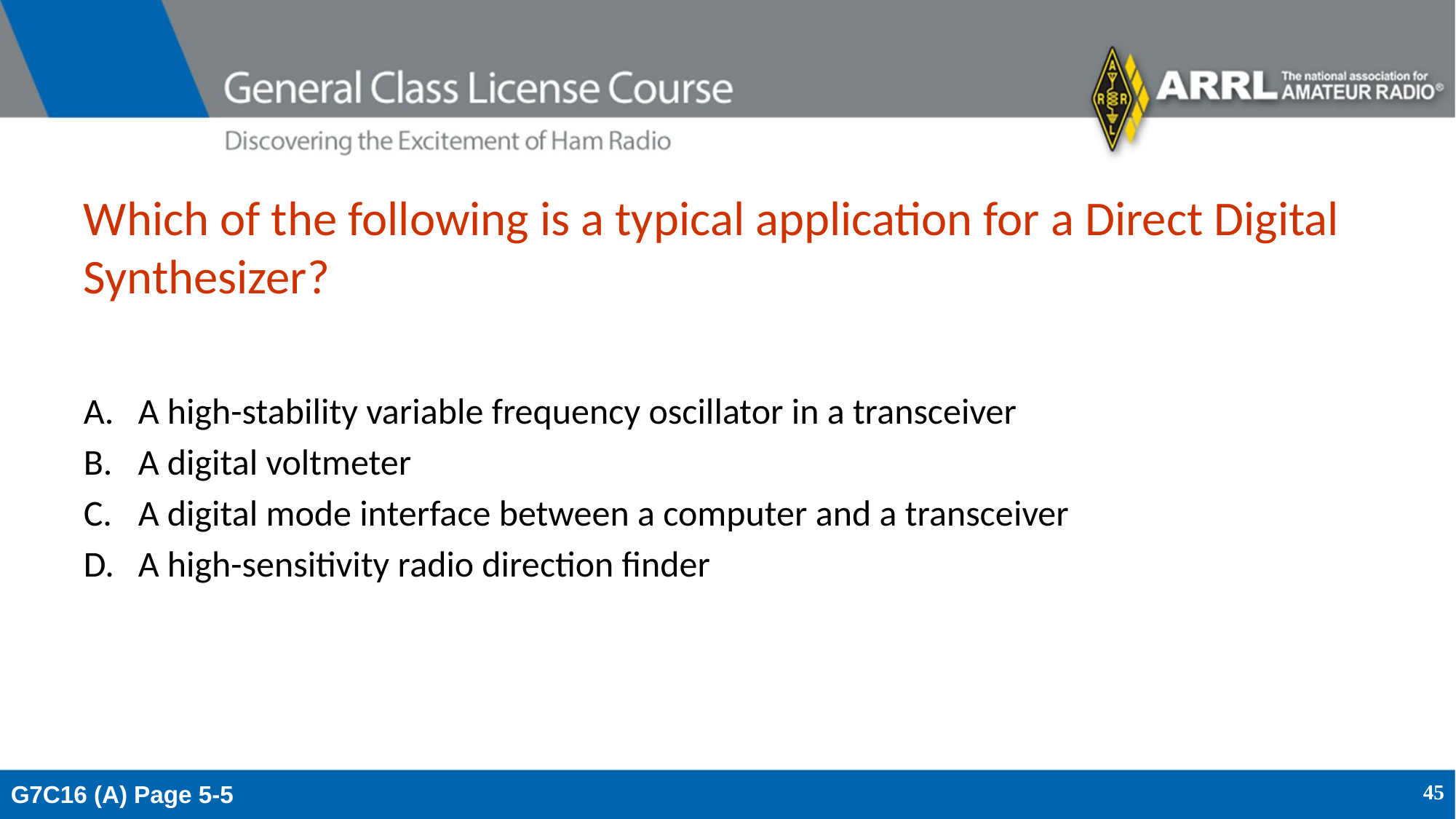

# Which of the following is a typical application for a Direct Digital Synthesizer?
A high-stability variable frequency oscillator in a transceiver
A digital voltmeter
A digital mode interface between a computer and a transceiver
A high-sensitivity radio direction finder
G7C16 (A) Page 5-5
45